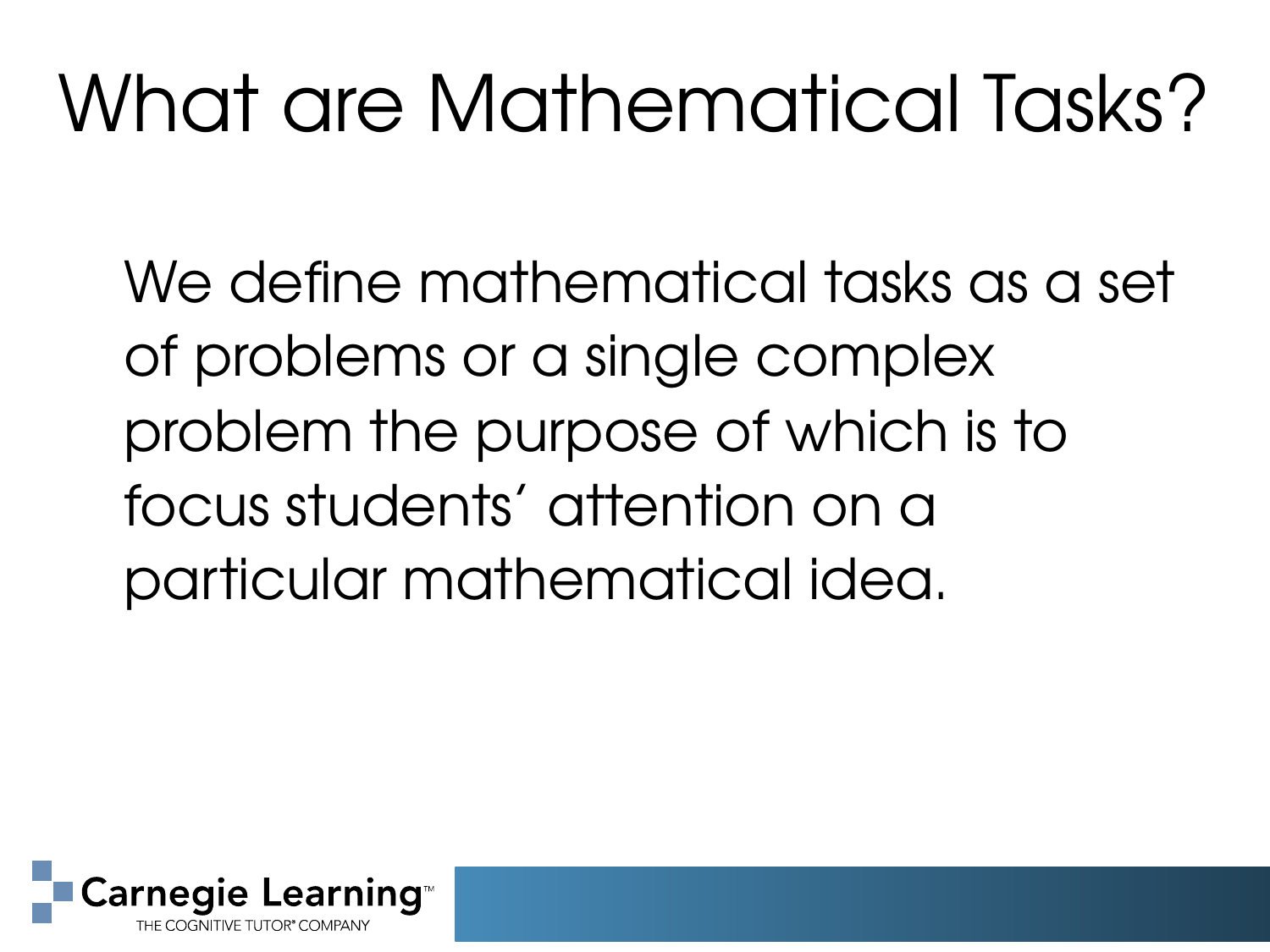

# What are Mathematical Tasks?
	We define mathematical tasks as a set of problems or a single complex problem the purpose of which is to focus students’ attention on a particular mathematical idea.